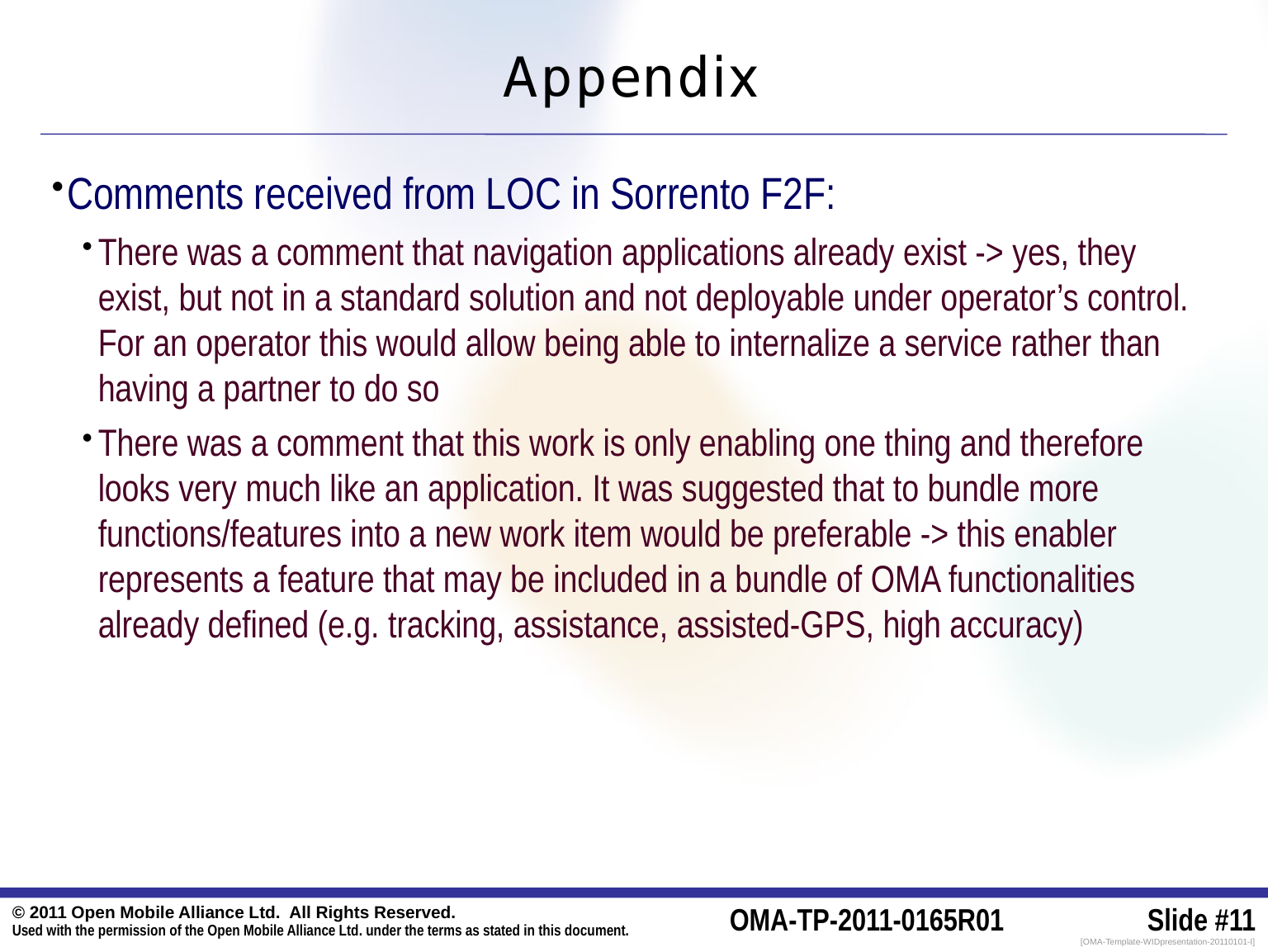

# Appendix
Comments received from LOC in Sorrento F2F:
There was a comment that navigation applications already exist -> yes, they exist, but not in a standard solution and not deployable under operator’s control. For an operator this would allow being able to internalize a service rather than having a partner to do so
There was a comment that this work is only enabling one thing and therefore looks very much like an application. It was suggested that to bundle more functions/features into a new work item would be preferable -> this enabler represents a feature that may be included in a bundle of OMA functionalities already defined (e.g. tracking, assistance, assisted-GPS, high accuracy)